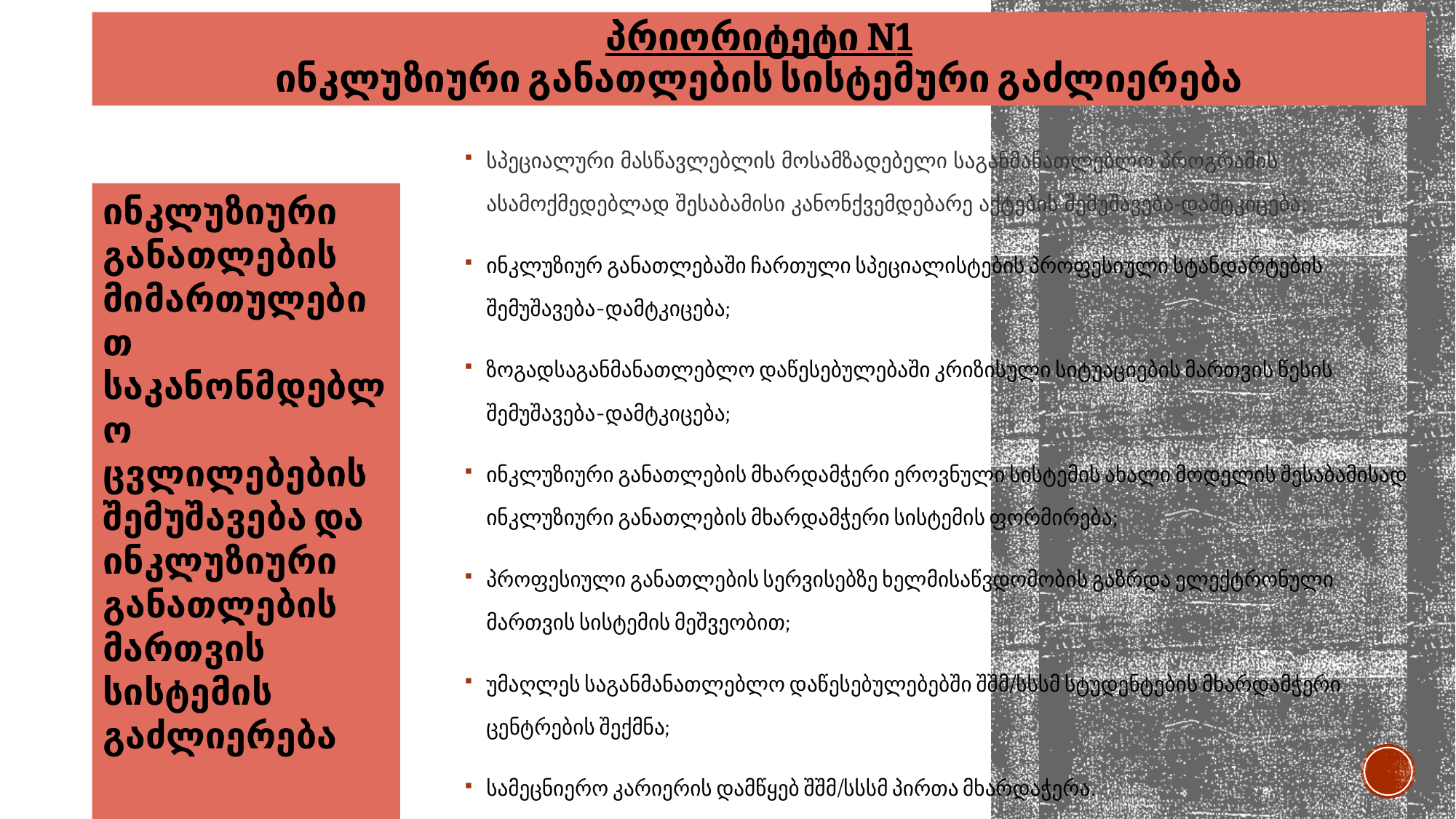

# პრიორიტეტი N1 ინკლუზიური განათლების სისტემური გაძლიერება

სპეციალური მასწავლებლის მოსამზადებელი საგანმანათლებლო პროგრამის ასამოქმედებლად შესაბამისი კანონქვემდებარე აქტების შემუშავება-დამტკიცება;
ინკლუზიურ განათლებაში ჩართული სპეციალისტების პროფესიული სტანდარტების შემუშავება-დამტკიცება;
ზოგადსაგანმანათლებლო დაწესებულებაში კრიზისული სიტუაციების მართვის წესის შემუშავება-დამტკიცება;
ინკლუზიური განათლების მხარდამჭერი ეროვნული სისტემის ახალი მოდელის შესაბამისად ინკლუზიური განათლების მხარდამჭერი სისტემის ფორმირება;
პროფესიული განათლების სერვისებზე ხელმისაწვდომობის გაზრდა ელექტრონული მართვის სისტემის მეშვეობით;
უმაღლეს საგანმანათლებლო დაწესებულებებში შშმ/სსსმ სტუდენტების მხარდამჭერი ცენტრების შექმნა;
სამეცნიერო კარიერის დამწყებ შშმ/სსსმ პირთა მხარდაჭერა.

ინკლუზიური განათლების მიმართულებით საკანონმდებლო ცვლილებების შემუშავება და ინკლუზიური განათლების
მართვის სისტემის გაძლიერება